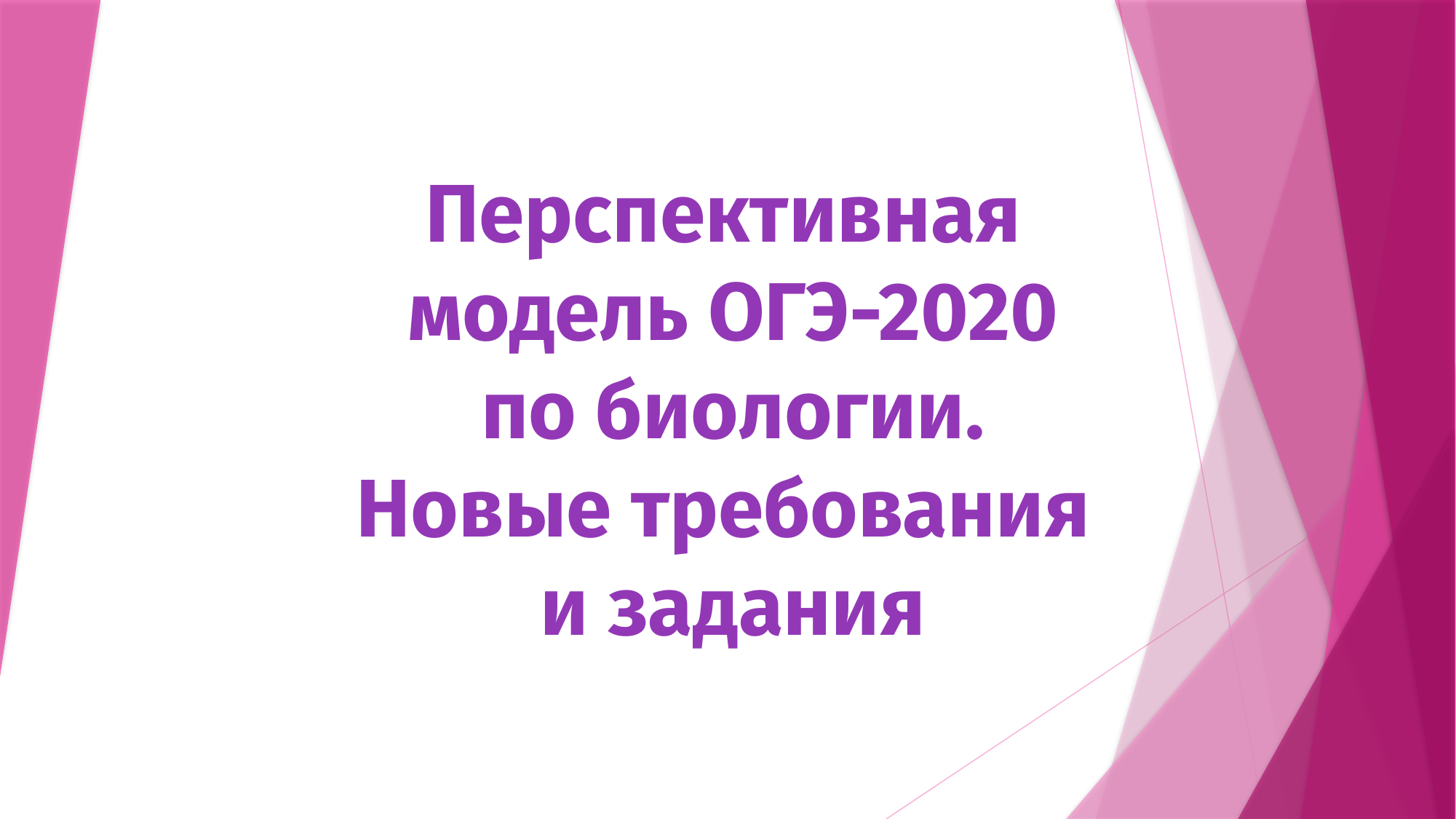

Перспективная
модель ОГЭ-2020
 по биологии.
Новые требования
и задания